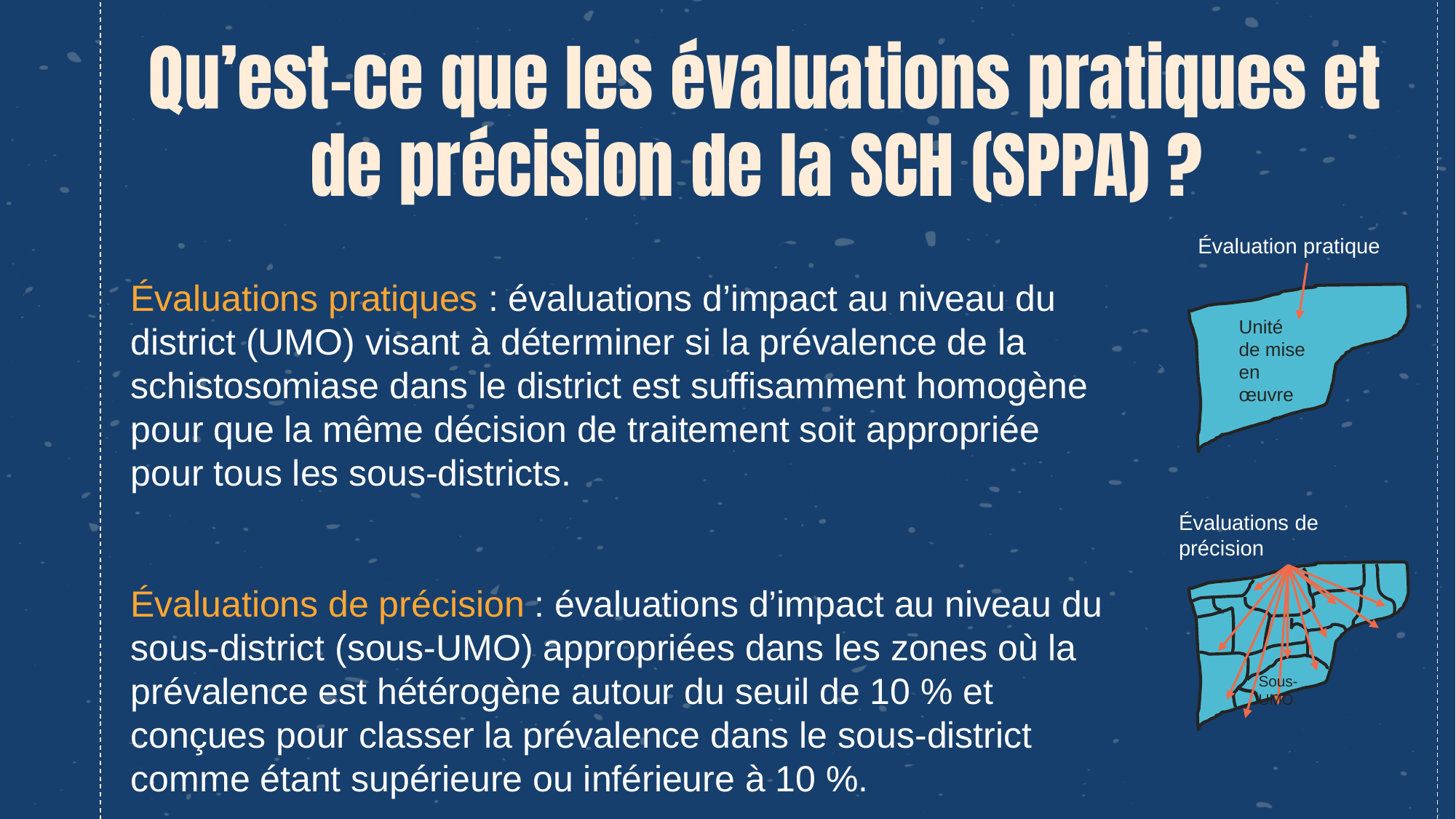

# Qu’est-ce que les évaluations pratiques et de précision de la SCH (SPPA) ?
Évaluation pratique
Évaluations pratiques : évaluations d’impact au niveau du district (UMO) visant à déterminer si la prévalence de la schistosomiase dans le district est suffisamment homogène pour que la même décision de traitement soit appropriée pour tous les sous-districts.

Évaluations de précision : évaluations d’impact au niveau du sous-district (sous-UMO) appropriées dans les zones où la prévalence est hétérogène autour du seuil de 10 % et conçues pour classer la prévalence dans le sous-district comme étant supérieure ou inférieure à 10 %.

Unité de mise en œuvre
Évaluations de précision

Sous-UMO